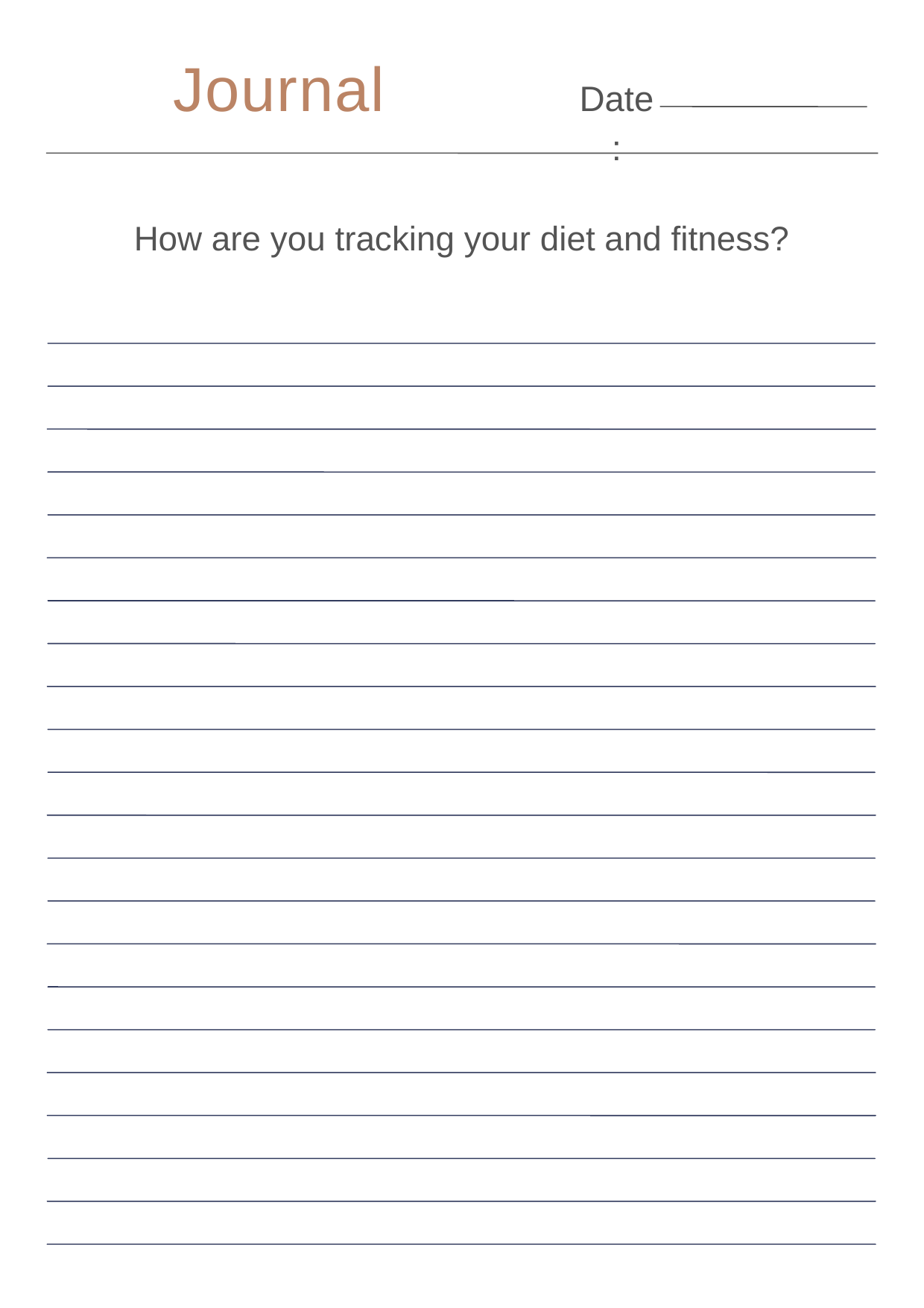

Journal
Date:

How are you tracking your diet and fitness?